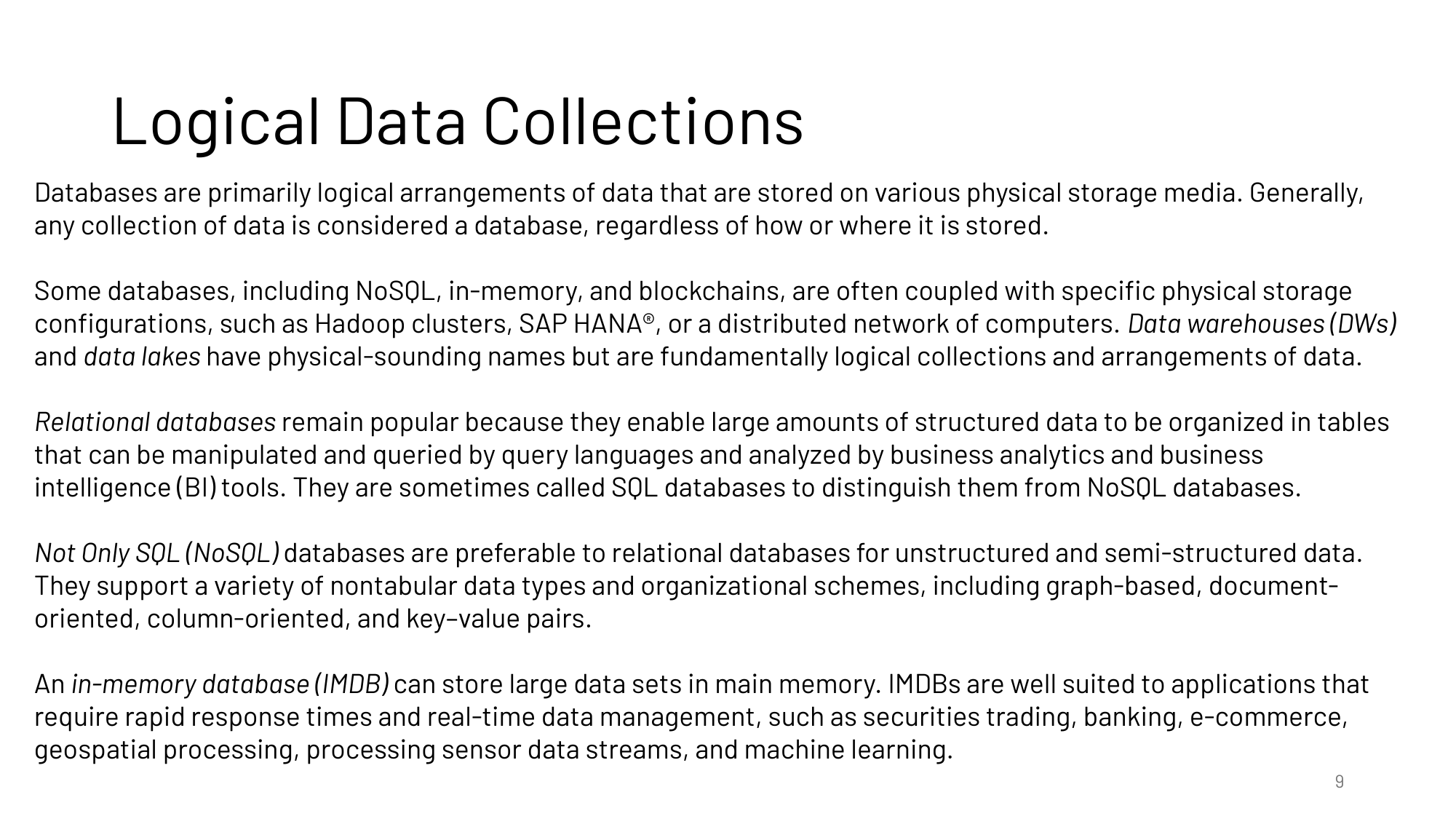

# Logical Data Collections
Databases are primarily logical arrangements of data that are stored on various physical storage media. Generally, any collection of data is considered a database, regardless of how or where it is stored.

Some databases, including NoSQL, in-memory, and blockchains, are often coupled with specific physical storage configurations, such as Hadoop clusters, SAP HANA®, or a distributed network of computers. Data warehouses (DWs) and data lakes have physical-sounding names but are fundamentally logical collections and arrangements of data.

Relational databases remain popular because they enable large amounts of structured data to be organized in tables that can be manipulated and queried by query languages and analyzed by business analytics and business intelligence (BI) tools. They are sometimes called SQL databases to distinguish them from NoSQL databases.

Not Only SQL (NoSQL) databases are preferable to relational databases for unstructured and semi-structured data. They support a variety of nontabular data types and organizational schemes, including graph-based, document-oriented, column-oriented, and key–value pairs.

An in-memory database (IMDB) can store large data sets in main memory. IMDBs are well suited to applications that require rapid response times and real-time data management, such as securities trading, banking, e-commerce, geospatial processing, processing sensor data streams, and machine learning.
9